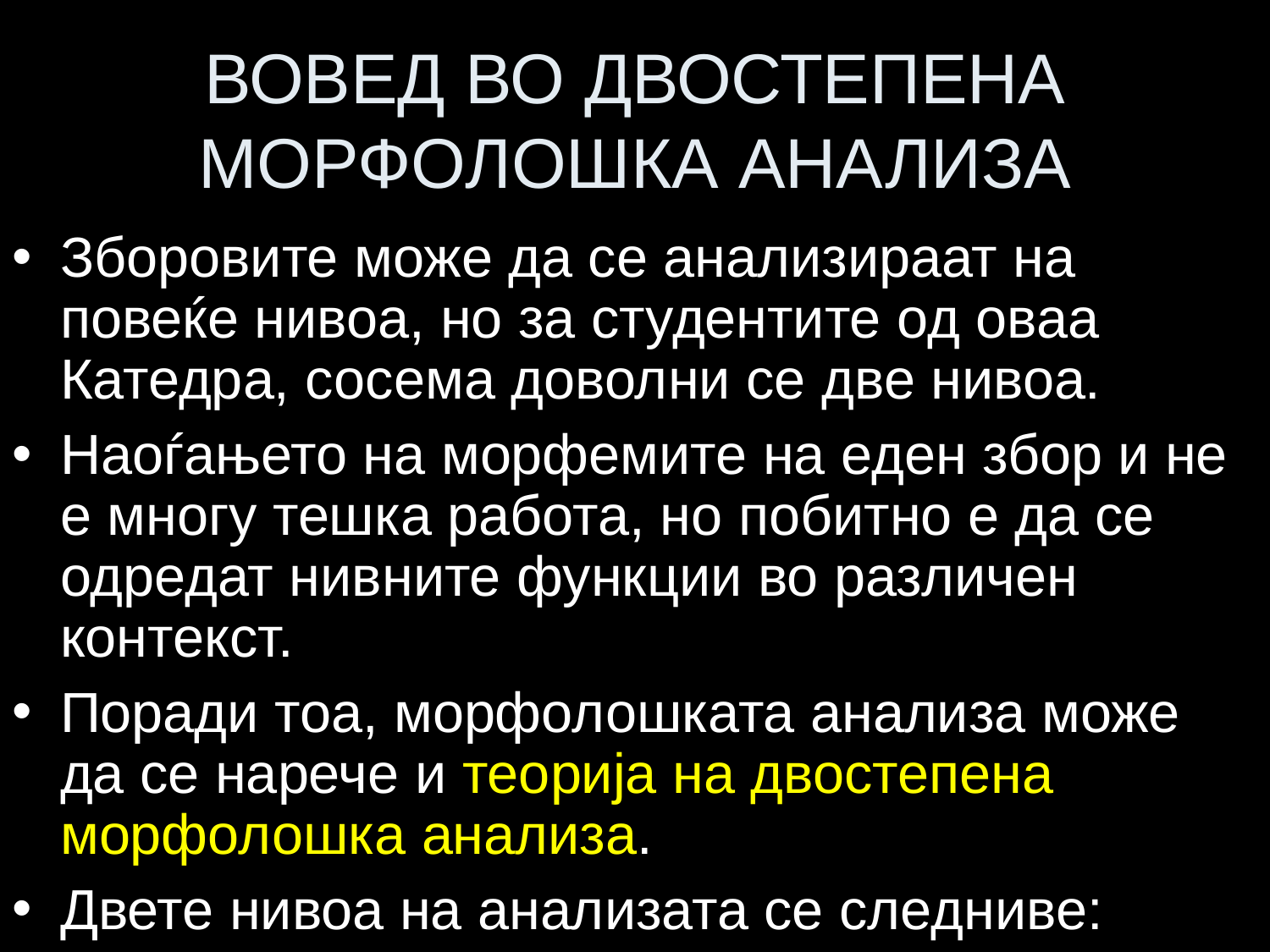

# ВОВЕД ВО ДВОСТЕПЕНА МОРФОЛОШКА АНАЛИЗА
Зборовите може да се анализираат на повеќе нивоа, но за студентите од оваа Катедра, сосема доволни се две нивоа.
Наоѓањето на морфемите на еден збор и не е многу тешка работа, но побитно е да се одредат нивните функции во различен контекст.
Поради тоа, морфолошката анализа може да се нарече и теорија на двостепена морфолошка анализа.
Двете нивоа на анализата се следниве: